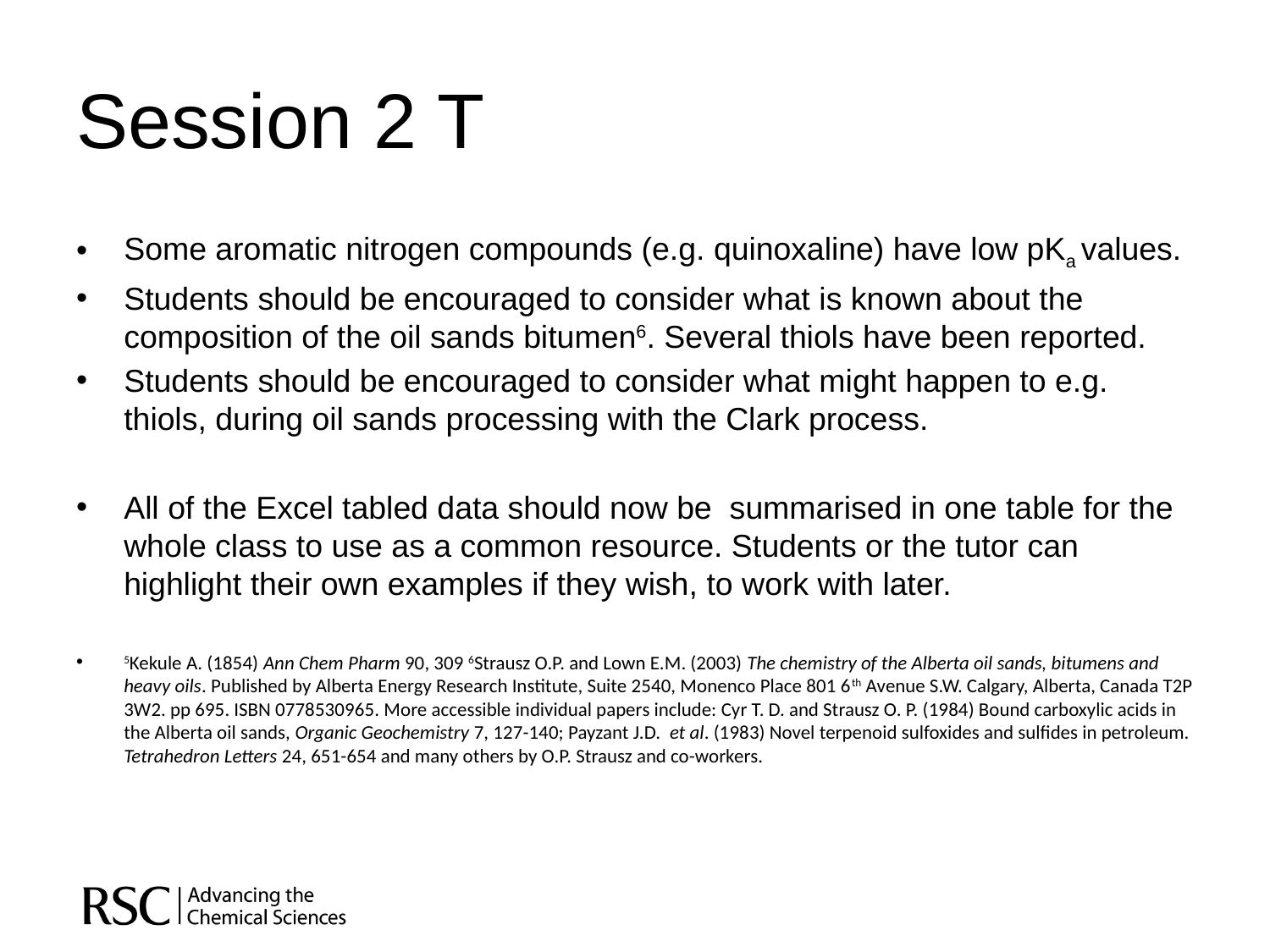

# Session 2 T
Some aromatic nitrogen compounds (e.g. quinoxaline) have low pKa values.
Students should be encouraged to consider what is known about the composition of the oil sands bitumen6. Several thiols have been reported.
Students should be encouraged to consider what might happen to e.g. thiols, during oil sands processing with the Clark process.

All of the Excel tabled data should now be  summarised in one table for the whole class to use as a common resource. Students or the tutor can highlight their own examples if they wish, to work with later.

5Kekule A. (1854) Ann Chem Pharm 90, 309 6Strausz O.P. and Lown E.M. (2003) The chemistry of the Alberta oil sands, bitumens and heavy oils. Published by Alberta Energy Research Institute, Suite 2540, Monenco Place 801 6th Avenue S.W. Calgary, Alberta, Canada T2P 3W2. pp 695. ISBN 0778530965. More accessible individual papers include: Cyr T. D. and Strausz O. P. (1984) Bound carboxylic acids in the Alberta oil sands, Organic Geochemistry 7, 127-140; Payzant J.D.  et al. (1983) Novel terpenoid sulfoxides and sulfides in petroleum. Tetrahedron Letters 24, 651-654 and many others by O.P. Strausz and co-workers.